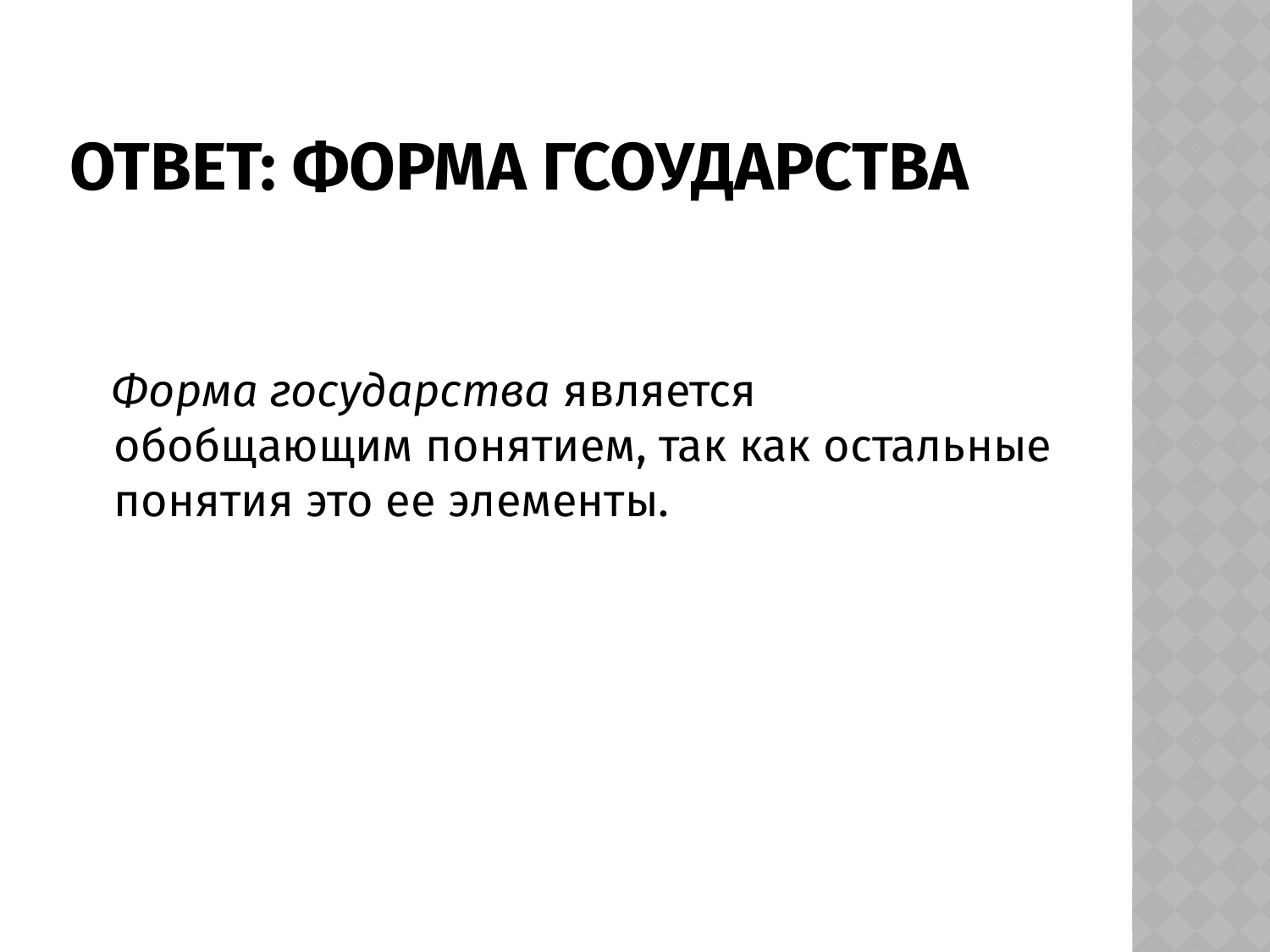

# Ответ: форма гсоударства

   Форма государства является обобщающим понятием, так как остальные понятия это ее элементы.